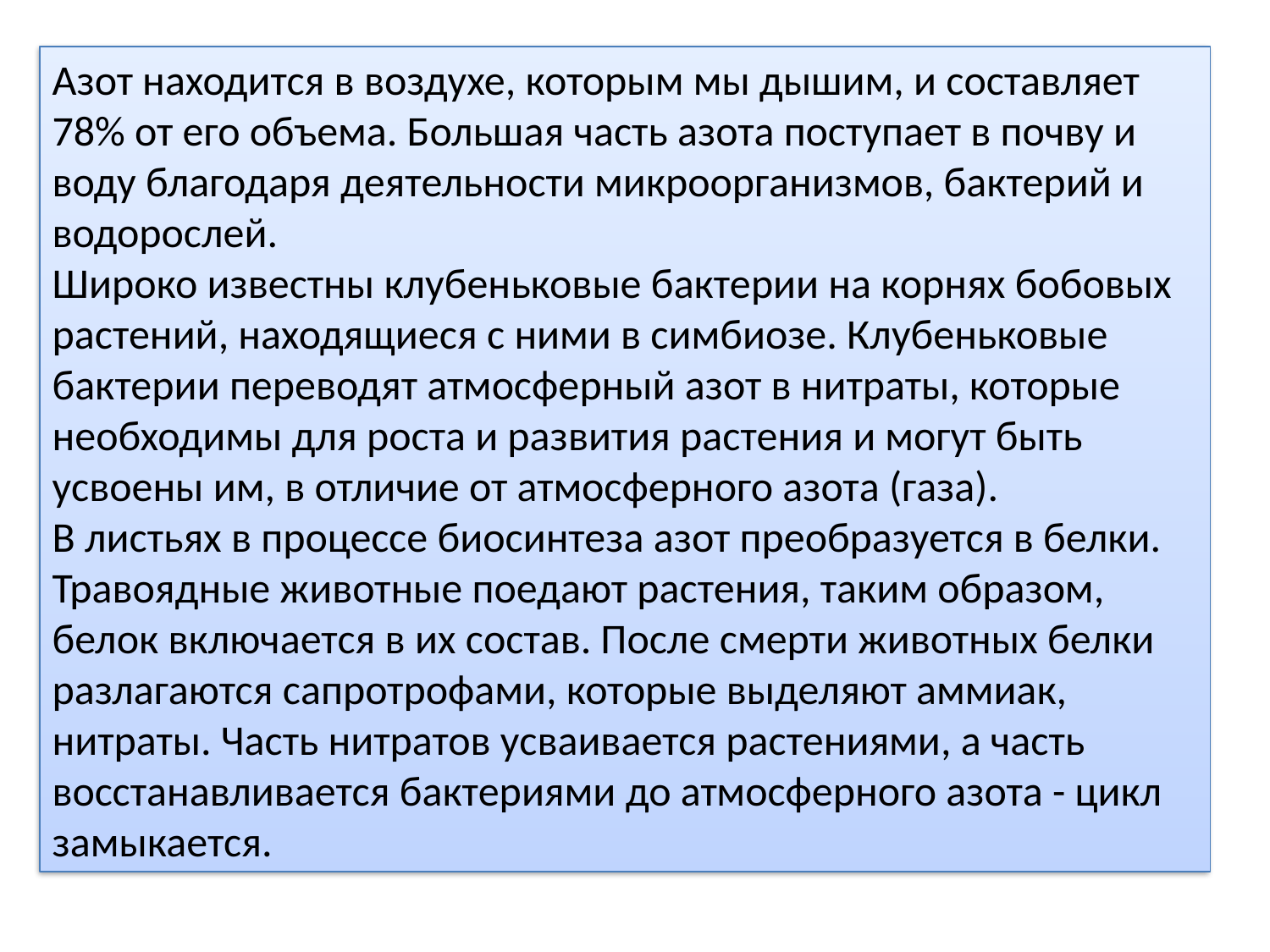

Азот находится в воздухе, которым мы дышим, и составляет 78% от его объема. Большая часть азота поступает в почву и воду благодаря деятельности микроорганизмов, бактерий и водорослей.
Широко известны клубеньковые бактерии на корнях бобовых растений, находящиеся с ними в симбиозе. Клубеньковые бактерии переводят атмосферный азот в нитраты, которые необходимы для роста и развития растения и могут быть усвоены им, в отличие от атмосферного азота (газа).
В листьях в процессе биосинтеза азот преобразуется в белки. Травоядные животные поедают растения, таким образом, белок включается в их состав. После смерти животных белки разлагаются сапротрофами, которые выделяют аммиак, нитраты. Часть нитратов усваивается растениями, а часть восстанавливается бактериями до атмосферного азота - цикл замыкается.